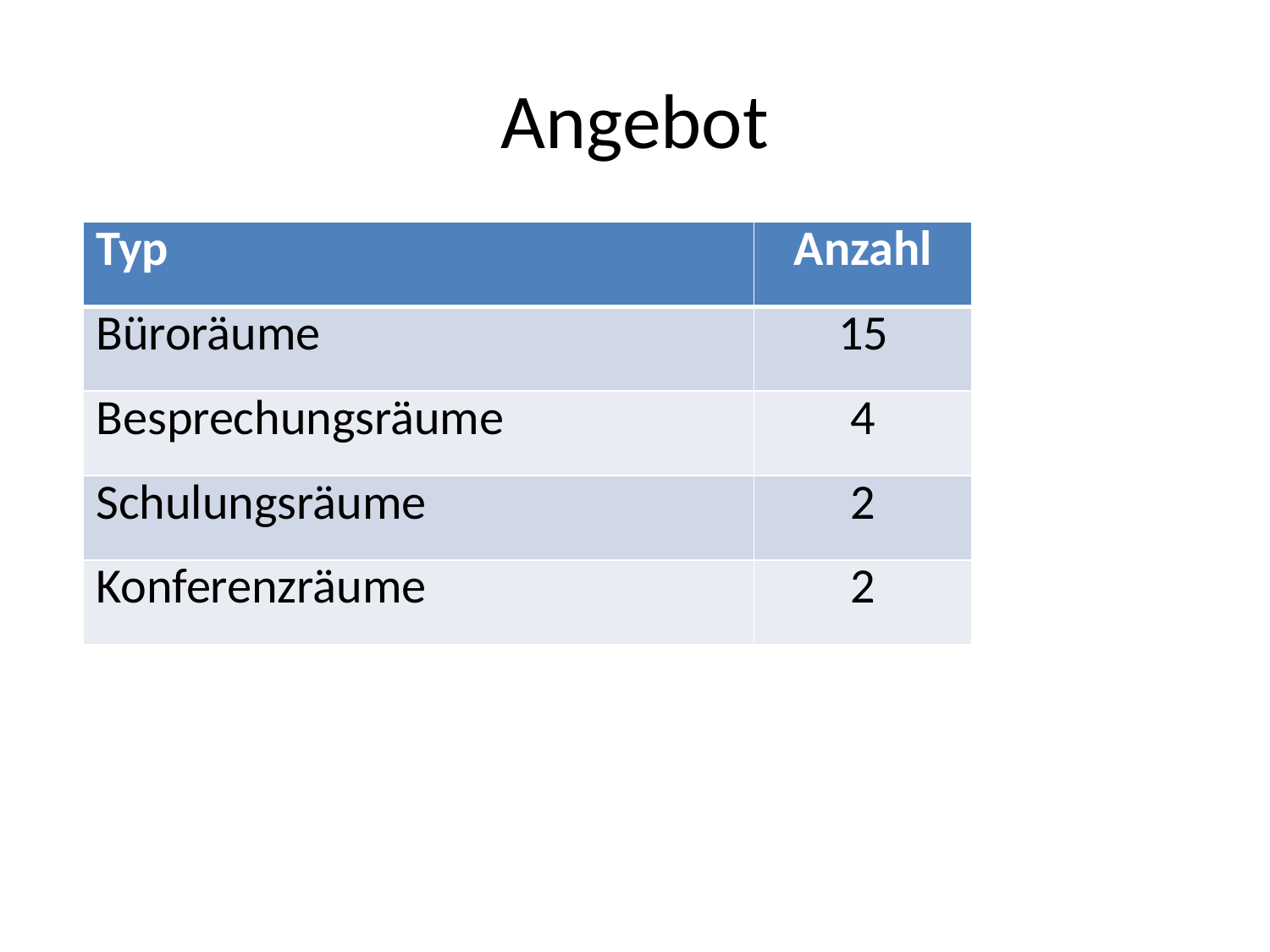

# Angebot
| Typ | Anzahl |
| --- | --- |
| Büroräume | 15 |
| Besprechungsräume | 4 |
| Schulungsräume | 2 |
| Konferenzräume | 2 |